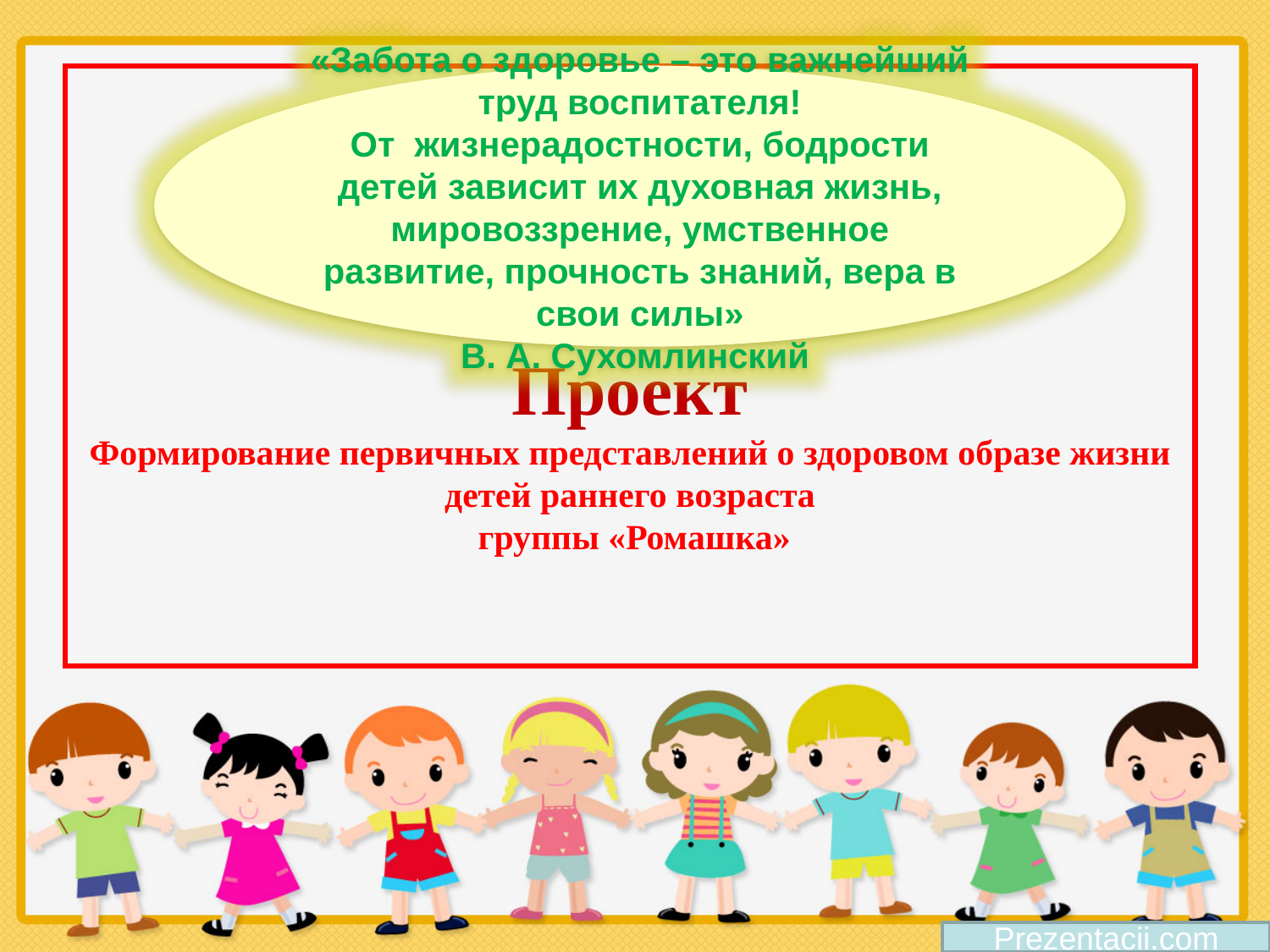

«Забота о здоровье – это важнейший труд воспитателя!
От  жизнерадостности, бодрости детей зависит их духовная жизнь, мировоззрение, умственное развитие, прочность знаний, вера в свои силы»
В. А. Сухомлинский
# Проект Формирование первичных представлений о здоровом образе жизни детей раннего возраста группы «Ромашка»
Prezentacii.com